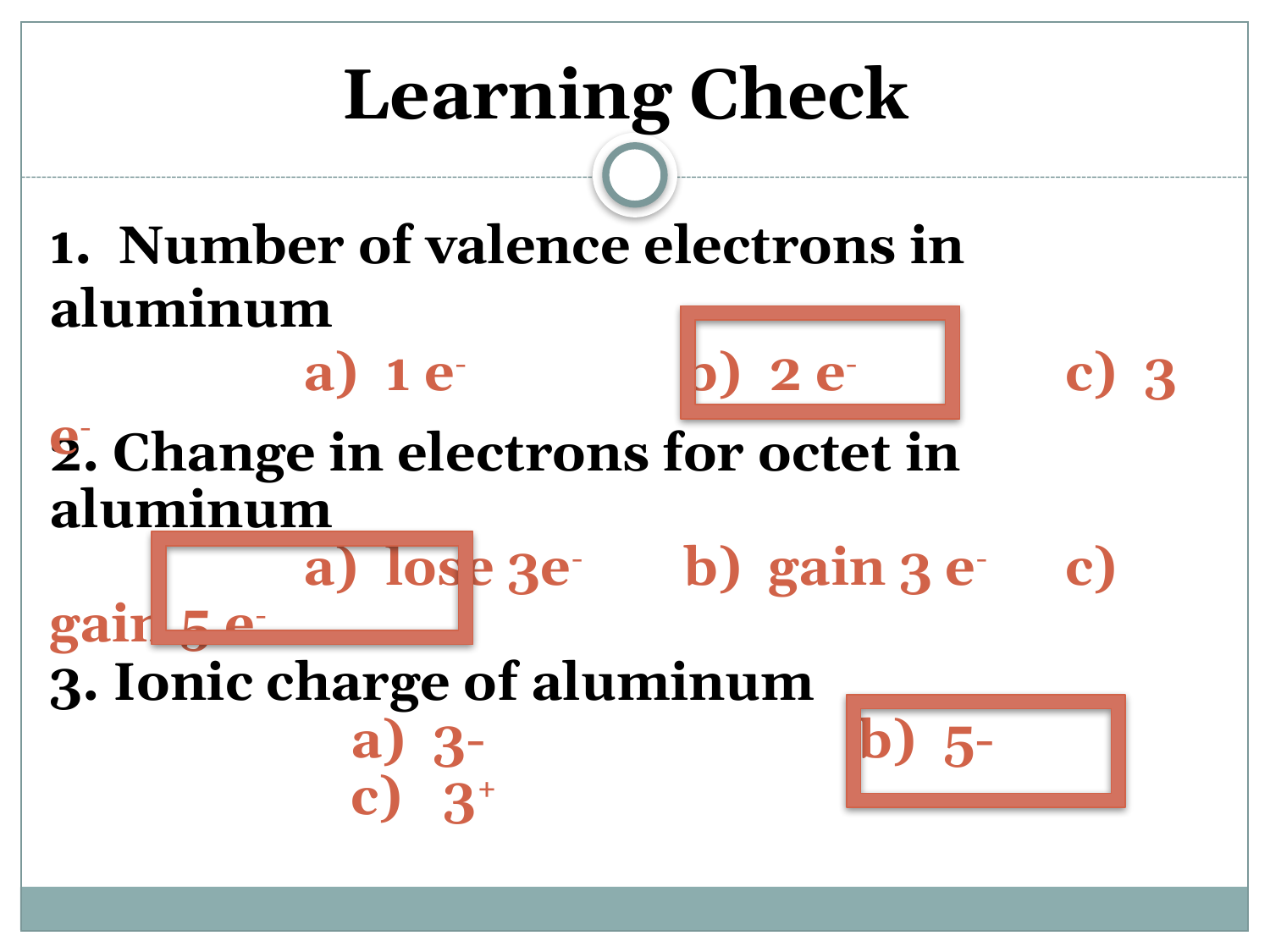

Learning Check
1.  Number of valence electrons in aluminum
		a)  1 e-	      	b)  2 e-		c)  3 e-

2. Change in electrons for octet in aluminum
		a)  lose 3e-         	b)  gain 3 e-        	c)  gain 5 e-

3. Ionic charge of aluminum                                		a)  3-		       	b)  5-		      	c)   3+